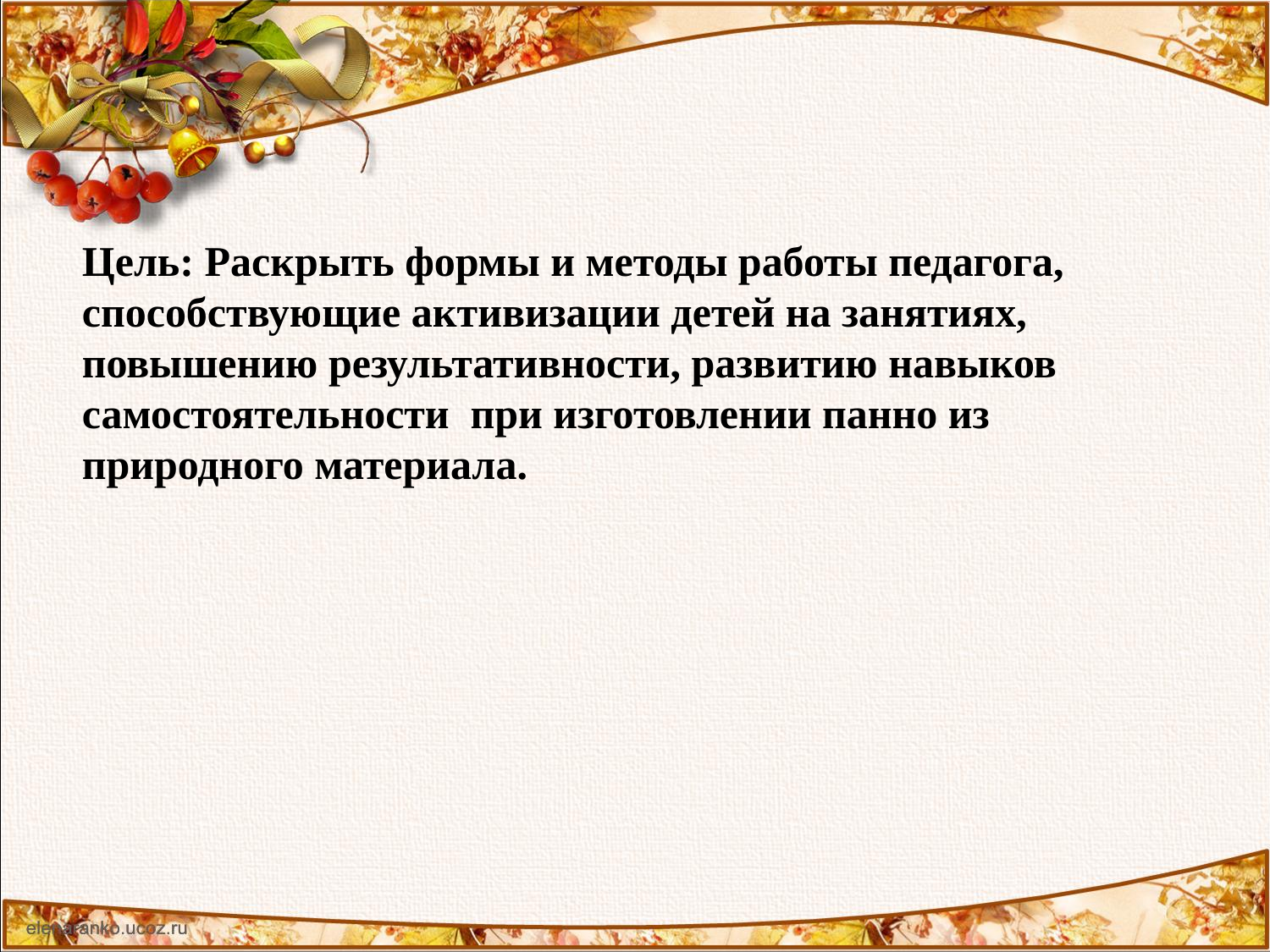

Цель: Раскрыть формы и методы работы педагога, способствующие активизации детей на занятиях, повышению результативности, развитию навыков самостоятельности  при изготовлении панно из природного материала.